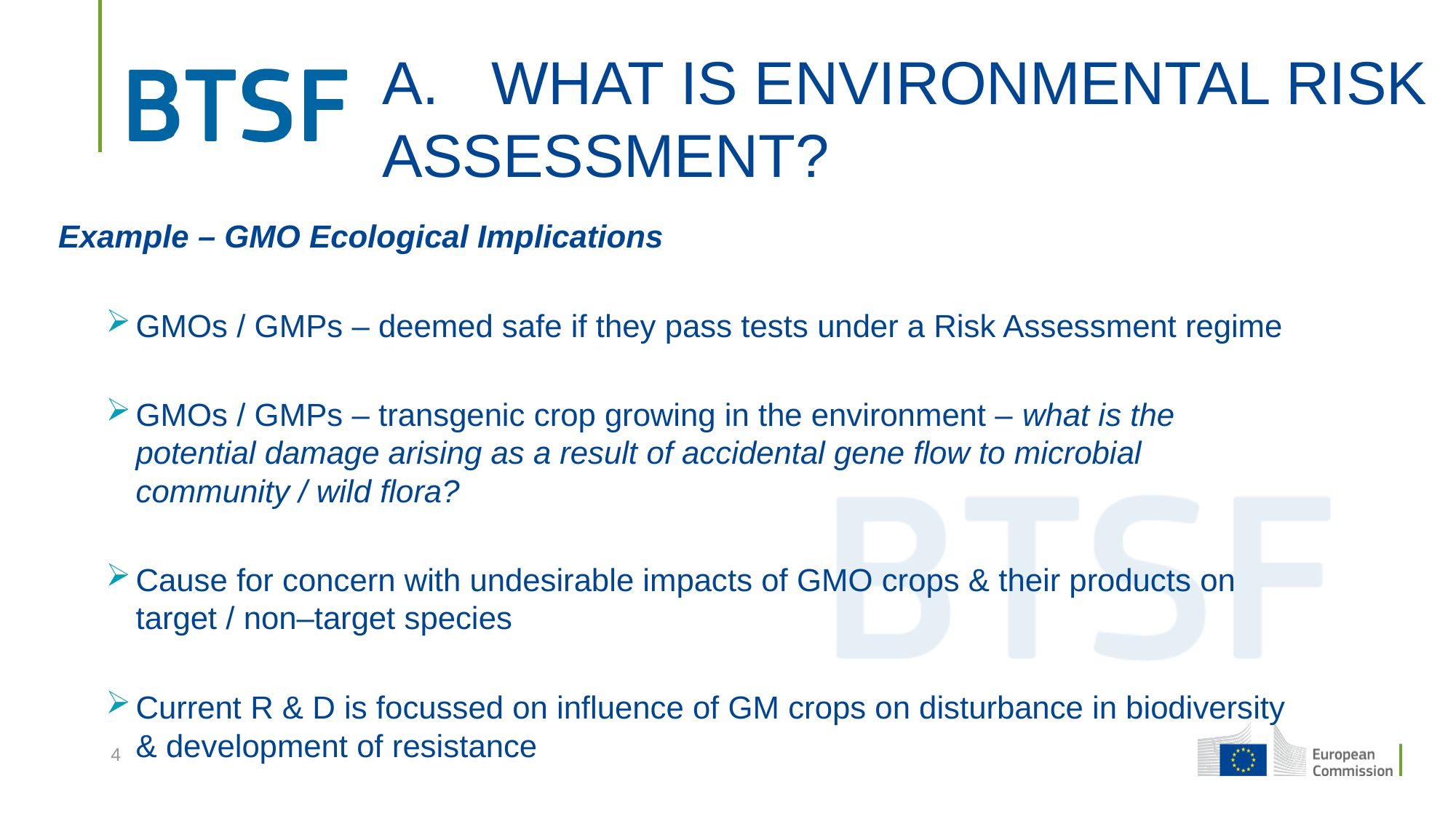

A.	WHAT IS ENVIRONMENTAL RISK ASSESSMENT?

Example – GMO Ecological Implications

GMOs / GMPs – deemed safe if they pass tests under a Risk Assessment regime

GMOs / GMPs – transgenic crop growing in the environment – what is the potential damage arising as a result of accidental gene flow to microbial community / wild flora?

Cause for concern with undesirable impacts of GMO crops & their products on target / non–target species

Current R & D is focussed on influence of GM crops on disturbance in biodiversity & development of resistance

4